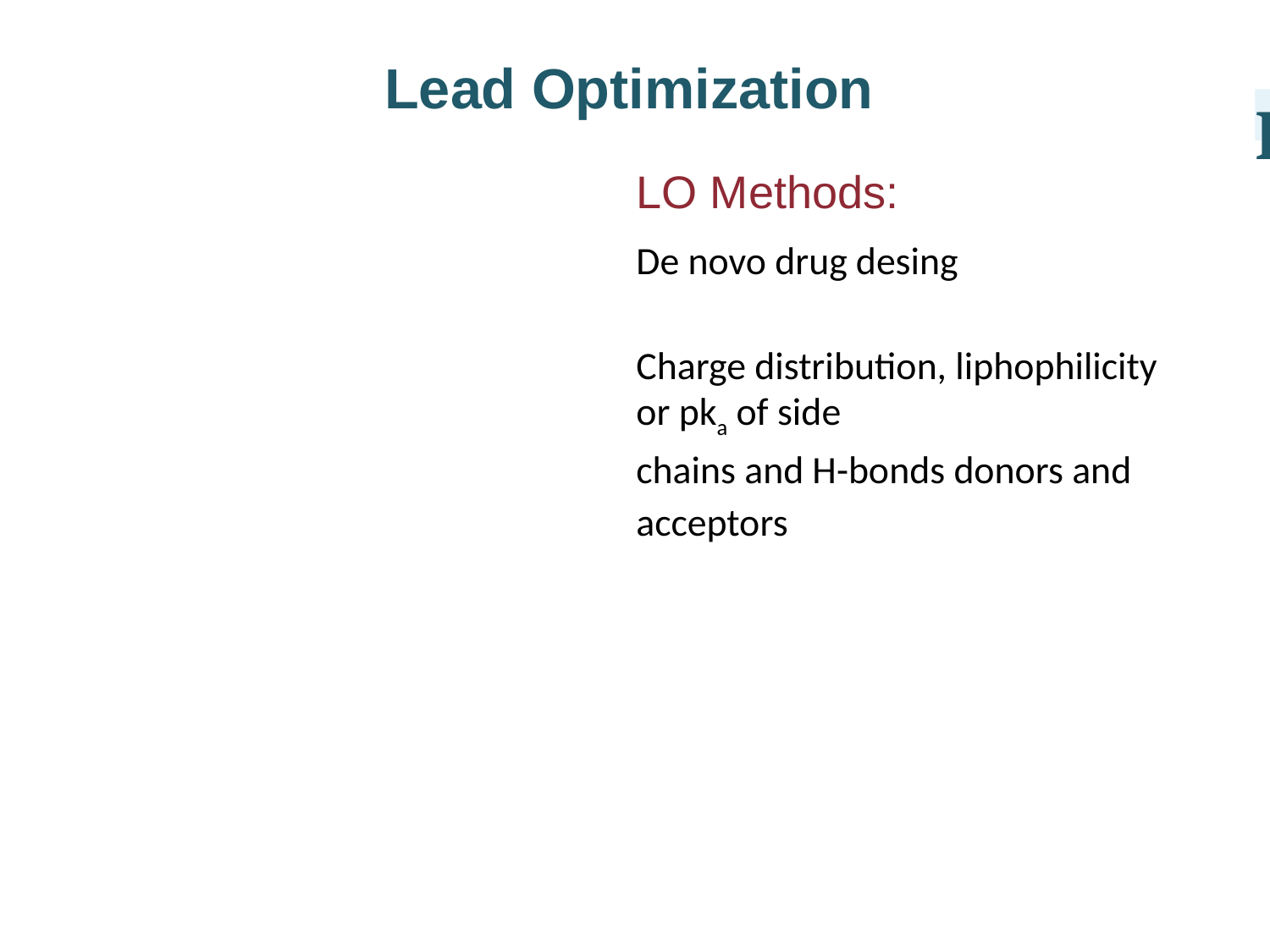

Lead Optimization
I
LO Methods:
De novo drug desing
Charge distribution, liphophilicity or pka of side
chains and H-bonds donors and acceptors